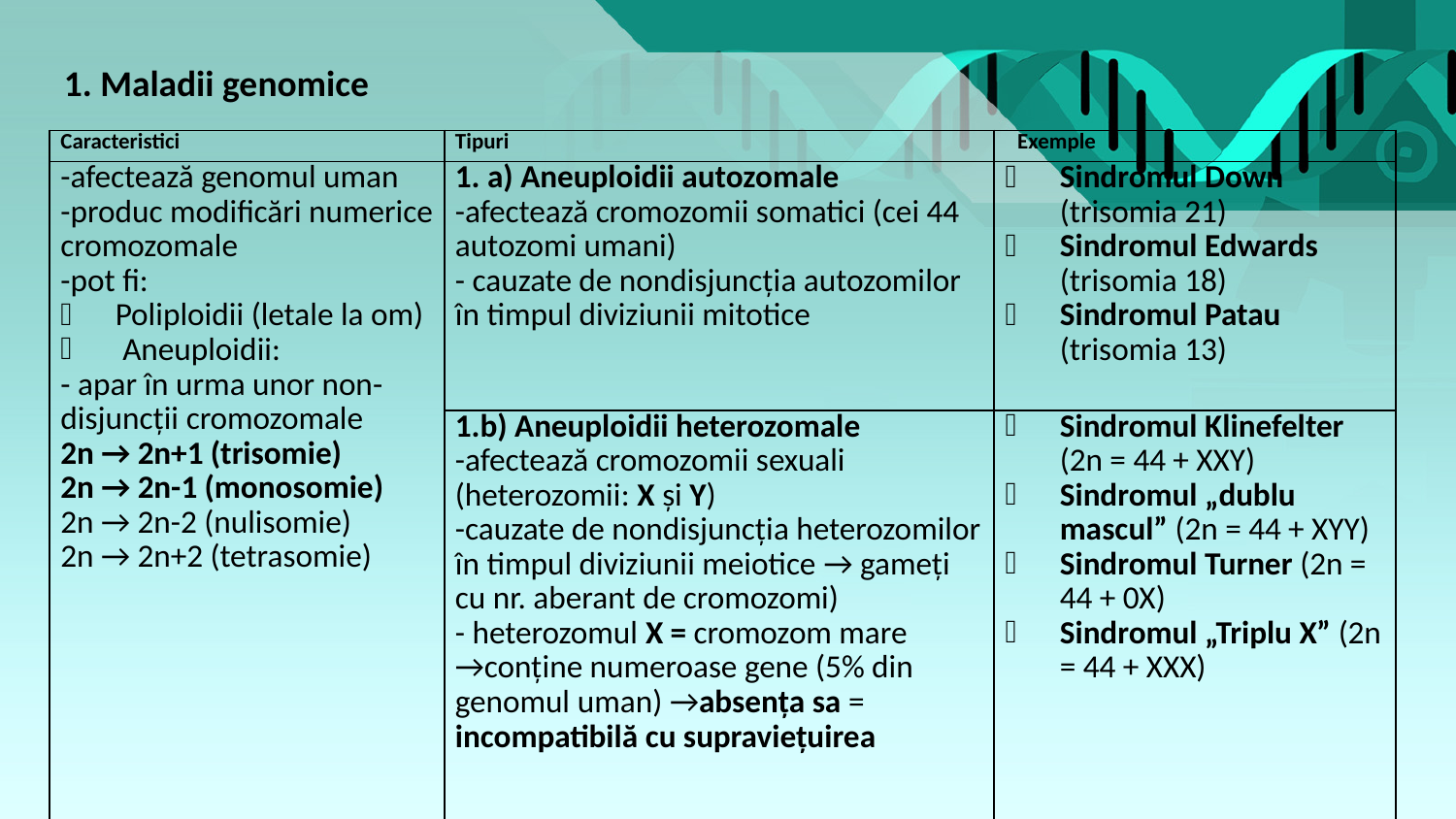

1. Maladii genomice
| Caracteristici | Tipuri | Exemple |
| --- | --- | --- |
| -afectează genomul uman -produc modificări numerice cromozomale -pot fi: Poliploidii (letale la om) Aneuploidii: - apar în urma unor non-disjuncții cromozomale 2n → 2n+1 (trisomie) 2n → 2n-1 (monosomie) 2n → 2n-2 (nulisomie) 2n → 2n+2 (tetrasomie) | 1. a) Aneuploidii autozomale -afectează cromozomii somatici (cei 44 autozomi umani) - cauzate de nondisjuncția autozomilor în timpul diviziunii mitotice | Sindromul Down (trisomia 21) Sindromul Edwards (trisomia 18) Sindromul Patau (trisomia 13) |
|  | 1.b) Aneuploidii heterozomale -afectează cromozomii sexuali (heterozomii: X și Y) -cauzate de nondisjuncția heterozomilor în timpul diviziunii meiotice → gameți cu nr. aberant de cromozomi) - heterozomul X = cromozom mare →conține numeroase gene (5% din genomul uman) →absența sa = incompatibilă cu supraviețuirea | Sindromul Klinefelter (2n = 44 + XXY) Sindromul „dublu mascul” (2n = 44 + XYY) Sindromul Turner (2n = 44 + 0X) Sindromul „Triplu X” (2n = 44 + XXX) |